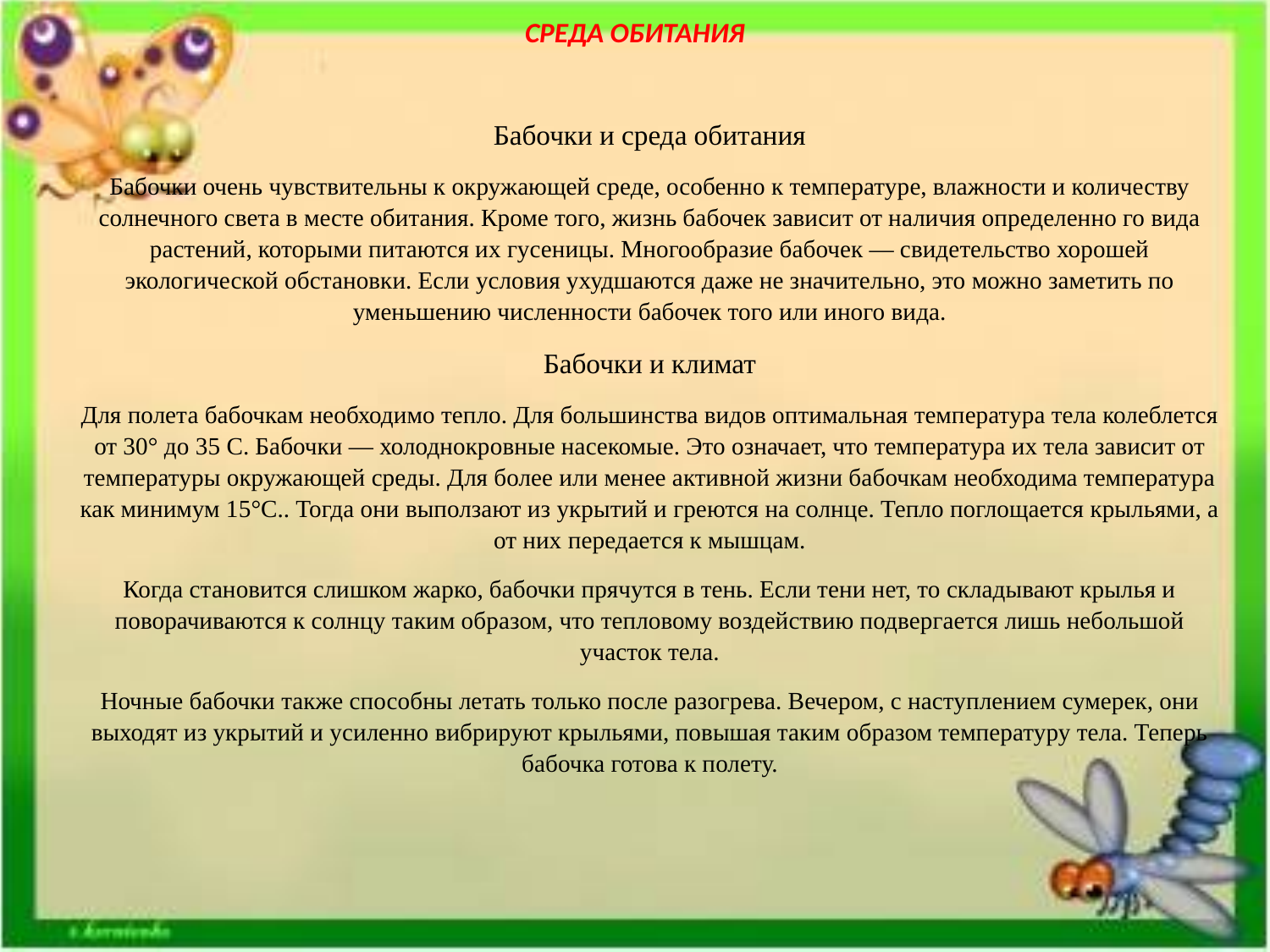

СРЕДА ОБИТАНИЯ
#
|  |  |
| --- | --- |
|  |  |
|  | Бабочки и среда обитания Бабочки очень чувствительны к окружающей среде, особенно к температуре, влажности и количеству солнечного света в месте обитания. Кроме того, жизнь бабочек зависит от наличия определенно го вида растений, которыми питаются их гусеницы. Многообразие бабочек — свидетельство хорошей экологической обстановки. Если условия ухудшаются даже не значительно, это можно заметить по уменьшению численности бабочек того или иного вида. Бабочки и климат Для полета бабочкам необходимо тепло. Для большинства видов оптимальная температура тела колеблется от 30° до 35 С. Бабочки — холоднокровные насекомые. Это означает, что температура их тела зависит от температуры окружающей среды. Для более или менее активной жизни бабочкам необходима температура как минимум 15°С.. Тогда они выползают из укрытий и греются на солнце. Тепло поглощается крыльями, а от них передается к мышцам. Когда становится слишком жарко, бабочки прячутся в тень. Если тени нет, то складывают крылья и поворачиваются к солнцу таким образом, что тепловому воздействию подвергается лишь небольшой участок тела. Ночные бабочки также способны летать только после разогрева. Вечером, с наступлением сумерек, они выходят из укрытий и усиленно вибрируют крыльями, повышая таким образом температуру тела. Теперь бабочка готова к полету. |